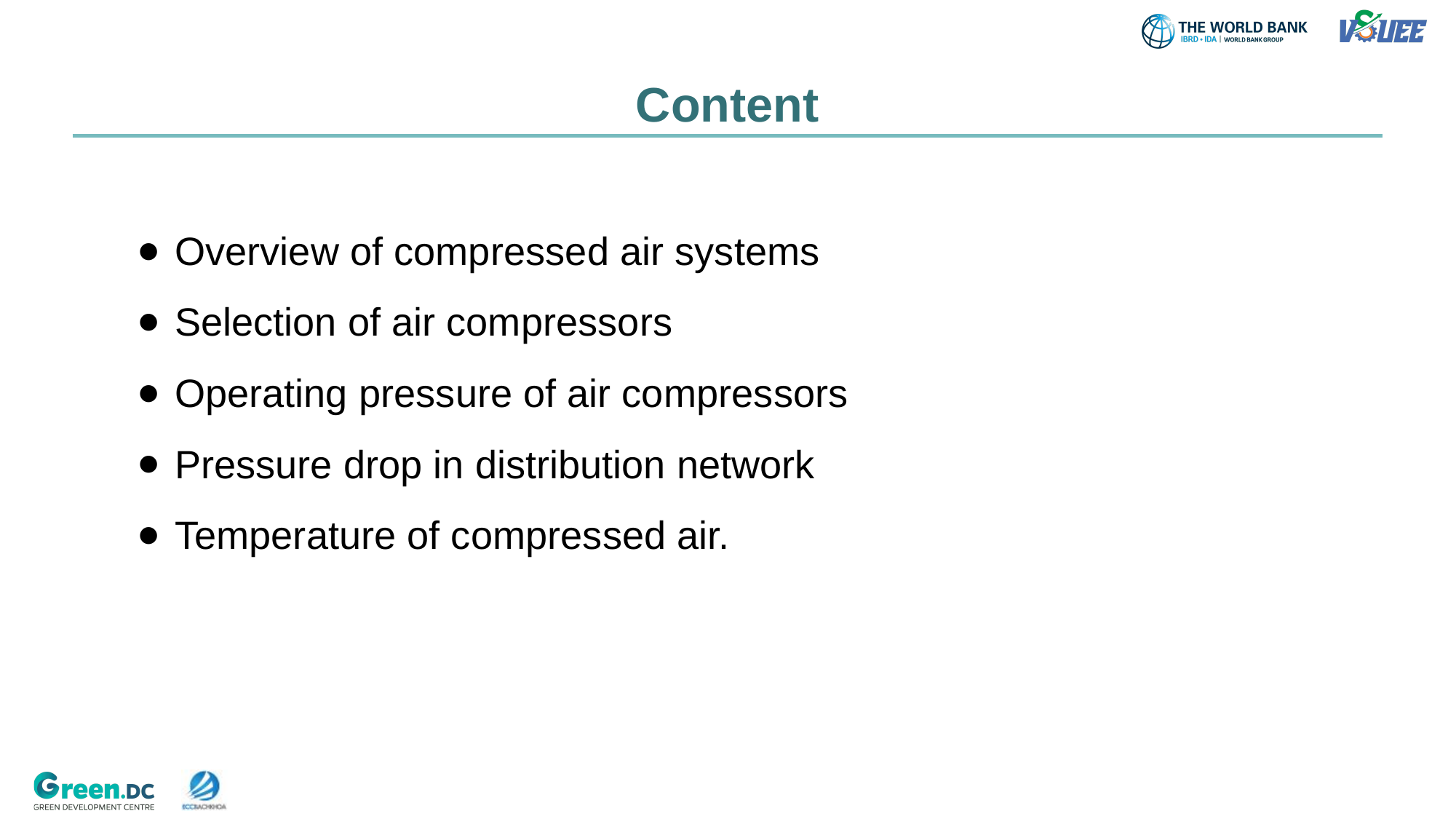

Content
Overview of compressed air systems
Selection of air compressors
Operating pressure of air compressors
Pressure drop in distribution network
Temperature of compressed air.